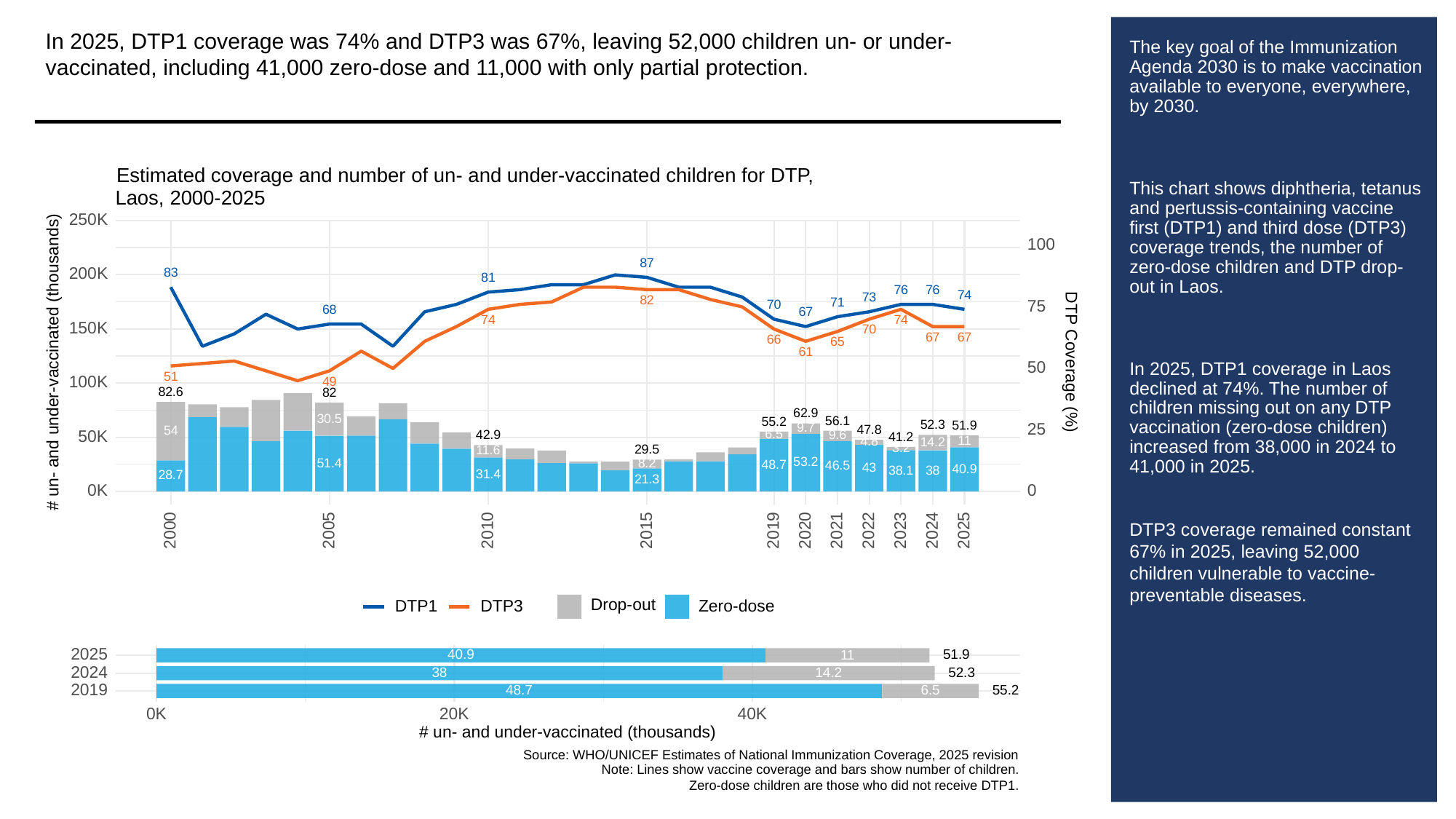

In 2025, DTP1 coverage was 74% and DTP3 was 67%, leaving 52,000 children un- or under-vaccinated, including 41,000 zero-dose and 11,000 with only partial protection.
# The key goal of the Immunization Agenda 2030 is to make vaccination available to everyone, everywhere, by 2030.

This chart shows diphtheria, tetanus and pertussis-containing vaccine first (DTP1) and third dose (DTP3) coverage trends, the number of zero-dose children and DTP drop-out in Laos.

In 2025, DTP1 coverage in Laos declined at 74%. The number of children missing out on any DTP vaccination (zero-dose children) increased from 38,000 in 2024 to 41,000 in 2025.

DTP3 coverage remained constant 67% in 2025, leaving 52,000 children vulnerable to vaccine-preventable diseases.

Estimated coverage and number of un- and under-vaccinated children for DTP,
Laos, 2000-2025
250K

100

87
200K
83
81

76
76

74
73
82
71
70
75

68
67
74
74
150K
70

67
67
66
65
61
# un- and under-vaccinated (thousands)
DTP Coverage (%)

50
51
100K
49

82.6
82

62.9

30.5

56.1

55.2

52.3
51.9

25
9.7
47.8
54

6.5

42.9
50K
9.6

41.2

11

4.8
14.2

3.2

29.5
11.6

53.2
51.4
8.2

48.7

46.5

43

40.9
38.1
38

31.4

28.7
21.3
0K
0

2023
2000
2005
2010
2015
2019
2020
2021
2022
2024
2025

Drop-out
DTP3
Zero-dose
DTP1

2025
40.9
51.9
11

2024
38
52.3
14.2

2019
48.7
6.5
55.2

0K
20K
40K
# un- and under-vaccinated (thousands)
Source: WHO/UNICEF Estimates of National Immunization Coverage, 2025 revision
Note: Lines show vaccine coverage and bars show number of children.
Zero-dose children are those who did not receive DTP1.